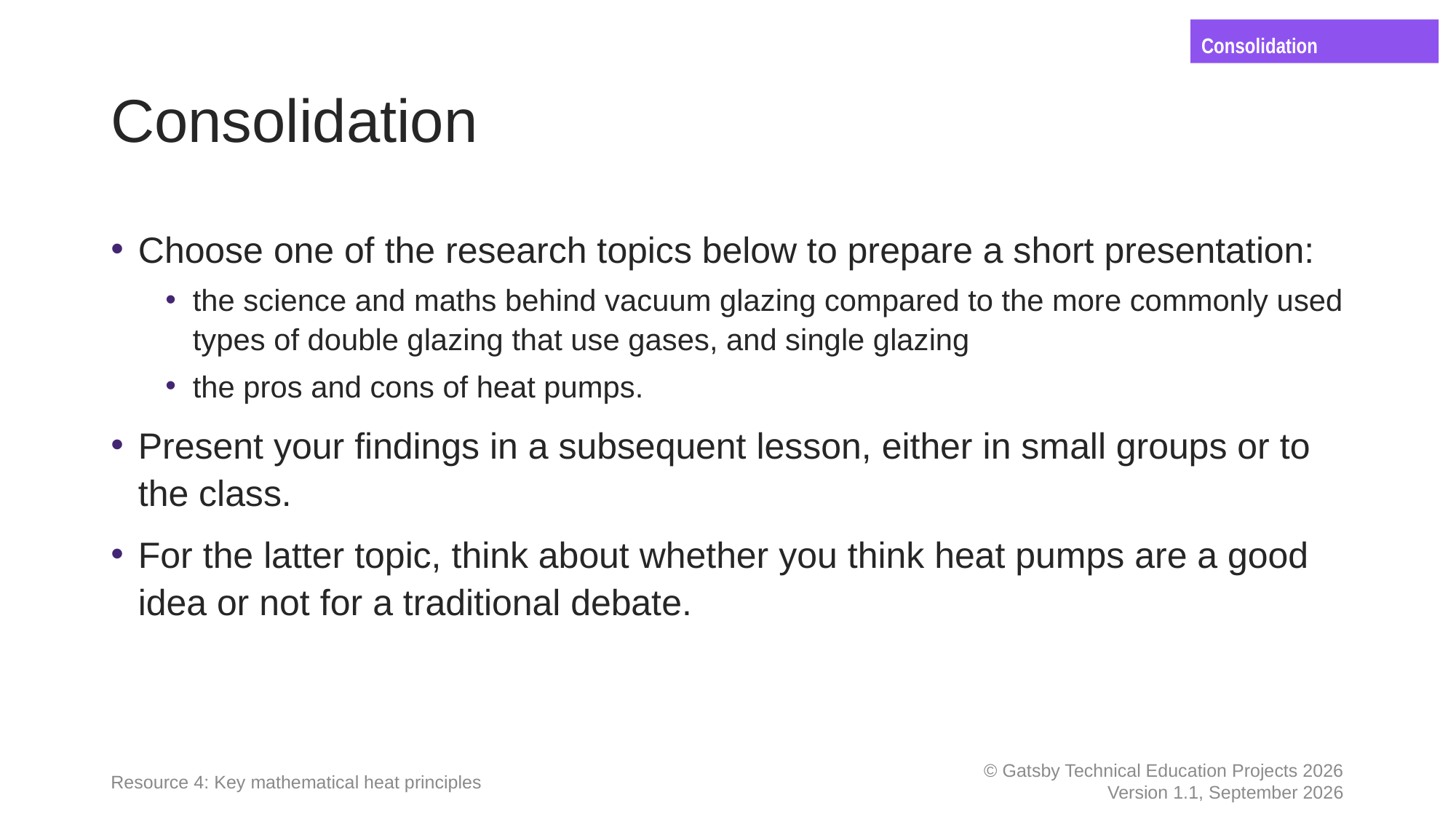

Consolidation
# Consolidation
Choose one of the research topics below to prepare a short presentation:
the science and maths behind vacuum glazing compared to the more commonly used types of double glazing that use gases, and single glazing
the pros and cons of heat pumps.
Present your findings in a subsequent lesson, either in small groups or to the class.
For the latter topic, think about whether you think heat pumps are a good idea or not for a traditional debate.
Resource 4: Key mathematical heat principles